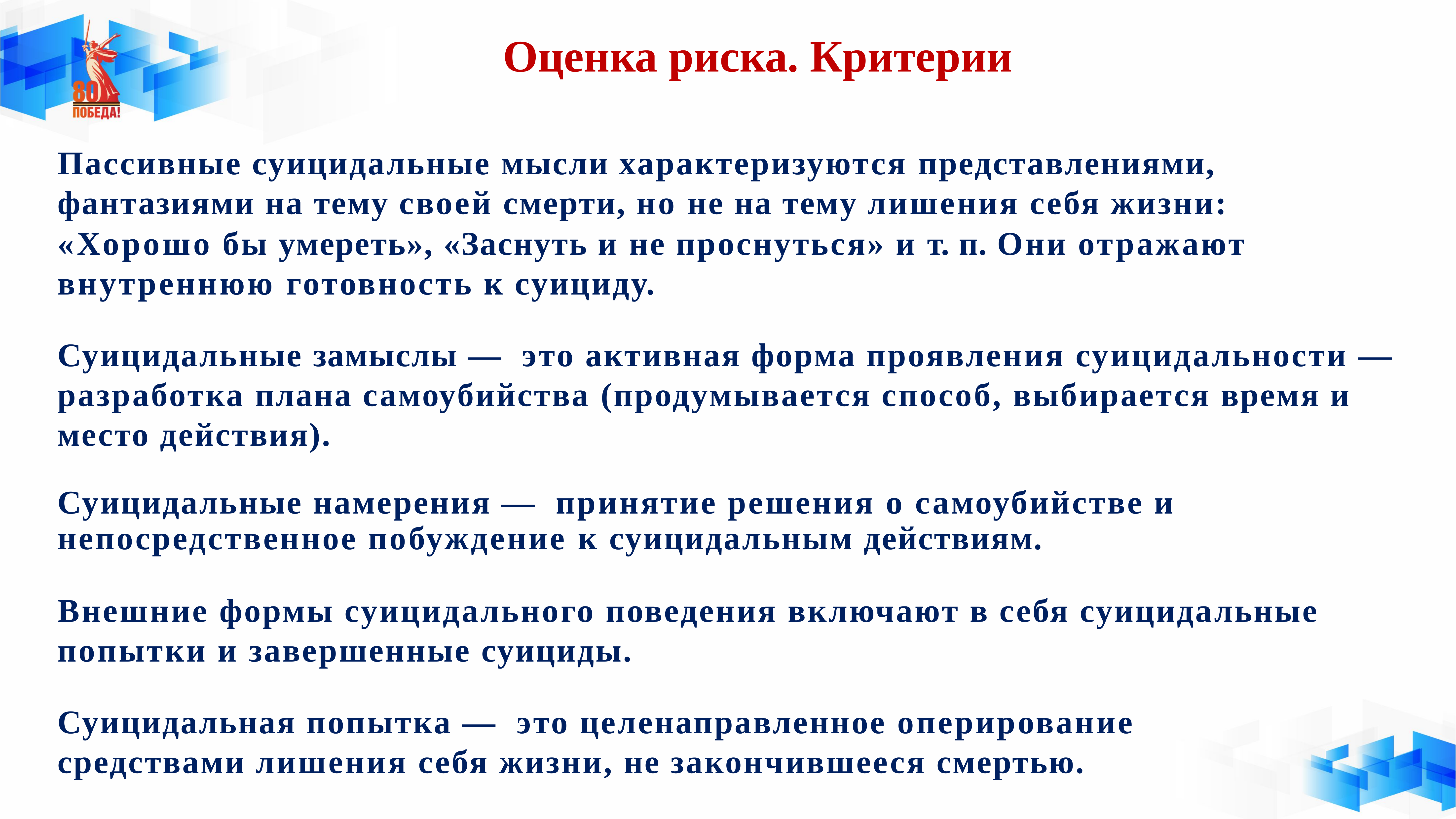

# Оценка риска. Критерии
Пассивные суицидальные мысли характеризуются представлениями, фантазиями на тему своей смерти, но не на тему лишения себя жизни:
«Хорошо бы умереть», «Заснуть и не проснуться» и т. п. Они отражают внутреннюю готовность к суициду.
Суицидальные замыслы — это активная форма проявления суицидальности — разработка плана самоубийства (продумывается способ, выбирается время и место действия).
Суицидальные намерения — принятие решения о самоубийстве и непосредственное побуждение к суицидальным действиям.
Внешние формы суицидального поведения включают в себя суицидальные попытки и завершенные суициды.
Суицидальная попытка — это целенаправленное оперирование средствами лишения себя жизни, не закончившееся смертью.